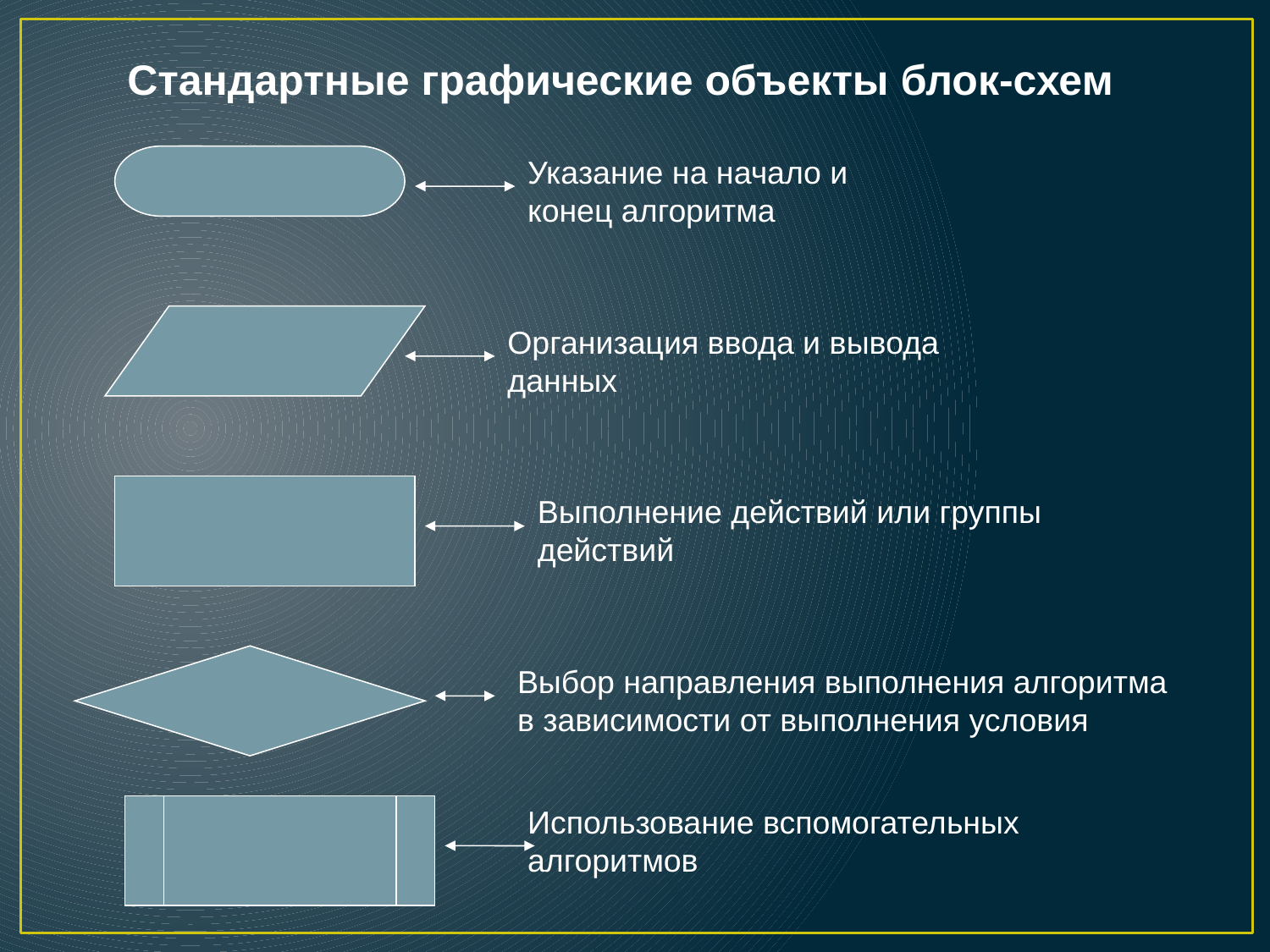

Стандартные графические объекты блок-схем

Указание на начало и конец алгоритма

Организация ввода и вывода данных

Выполнение действий или группы действий

Выбор направления выполнения алгоритма в зависимости от выполнения условия

Использование вспомогательных алгоритмов